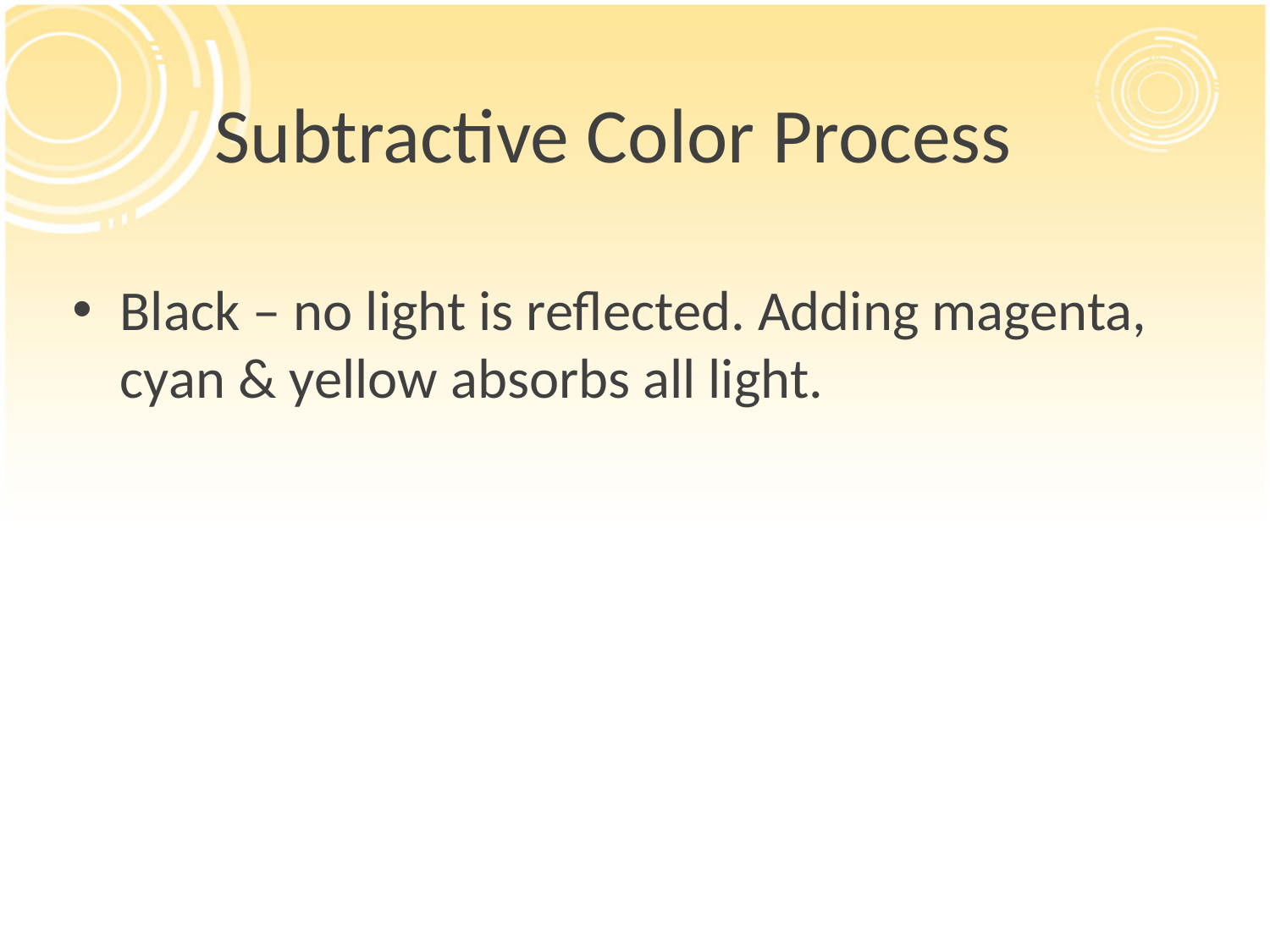

# Subtractive Color Process
Black – no light is reflected. Adding magenta, cyan & yellow absorbs all light.